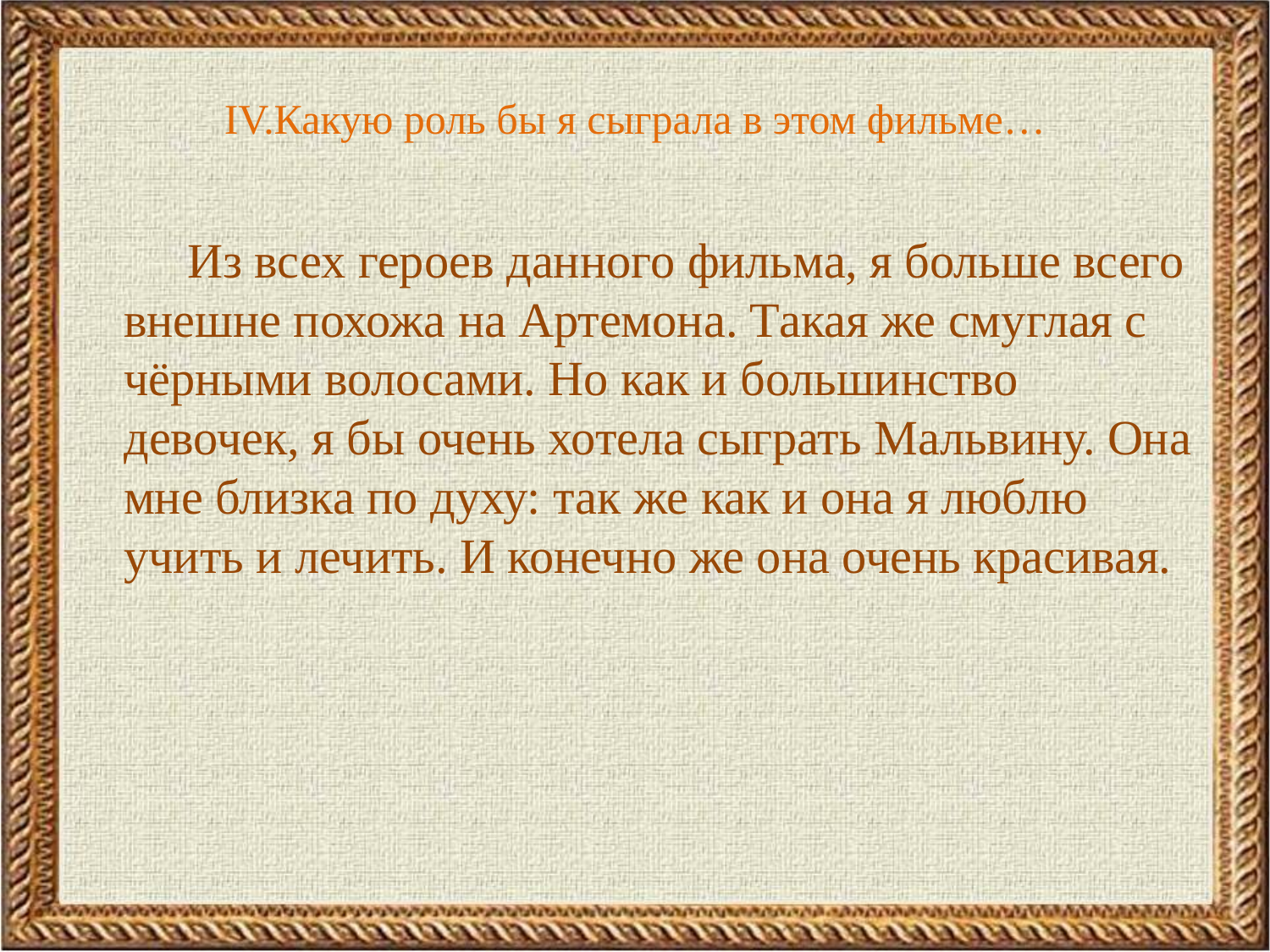

# IV.Какую роль бы я сыграла в этом фильме…
Из всех героев данного фильма, я больше всего внешне похожа на Артемона. Такая же смуглая с чёрными волосами. Но как и большинство девочек, я бы очень хотела сыграть Мальвину. Она мне близка по духу: так же как и она я люблю учить и лечить. И конечно же она очень красивая.